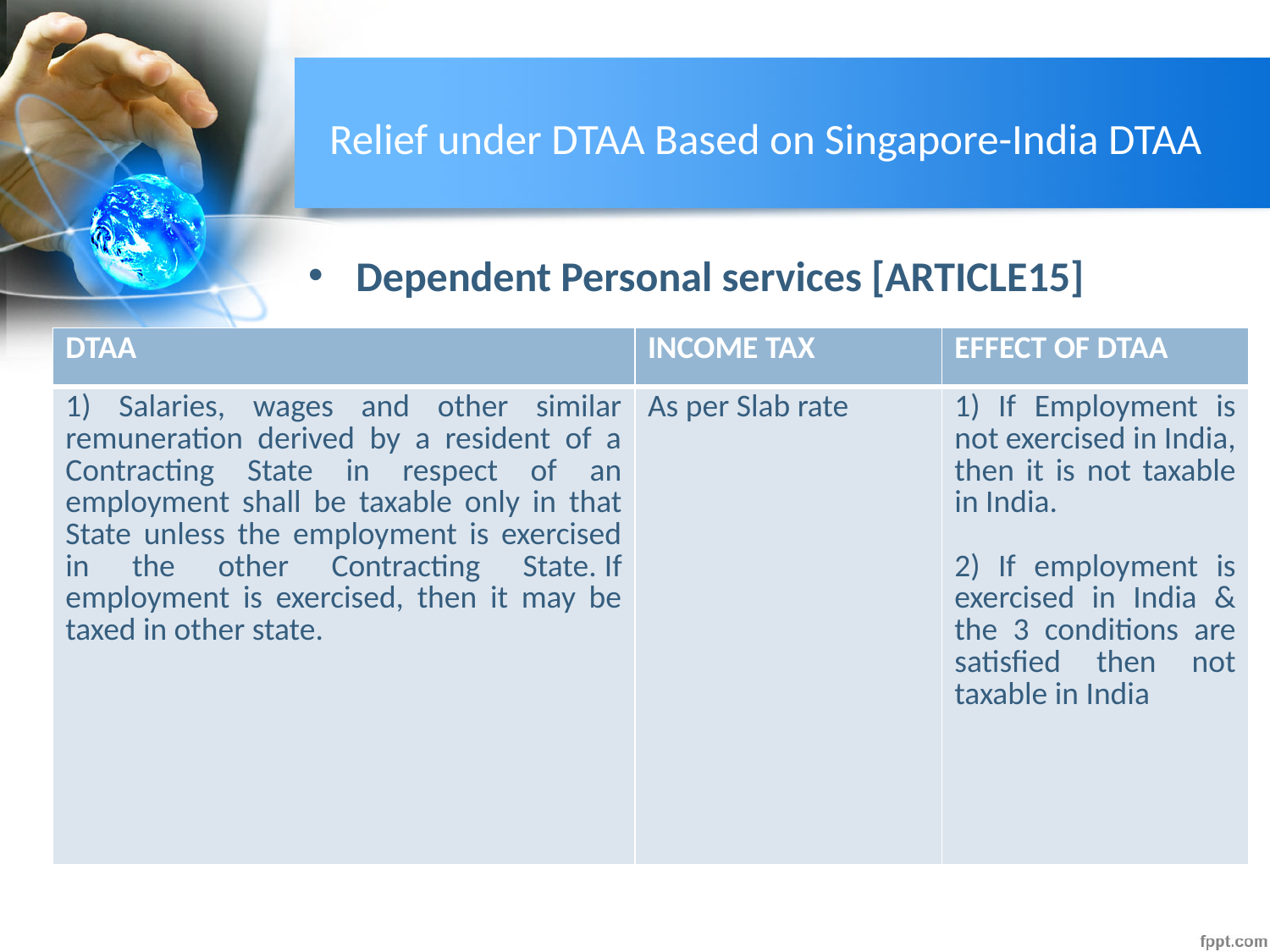

# Relief under DTAA Based on Singapore-India DTAA
Dependent Personal services [ARTICLE15]
| DTAA | INCOME TAX | EFFECT OF DTAA |
| --- | --- | --- |
| 1) Salaries, wages and other similar remuneration derived by a resident of a Contracting State in respect of an employment shall be taxable only in that State unless the employment is exercised in the other Contracting State. If employment is exercised, then it may be taxed in other state. | As per Slab rate | 1) If Employment is not exercised in India, then it is not taxable in India.   2) If employment is exercised in India & the 3 conditions are satisfied then not taxable in India |